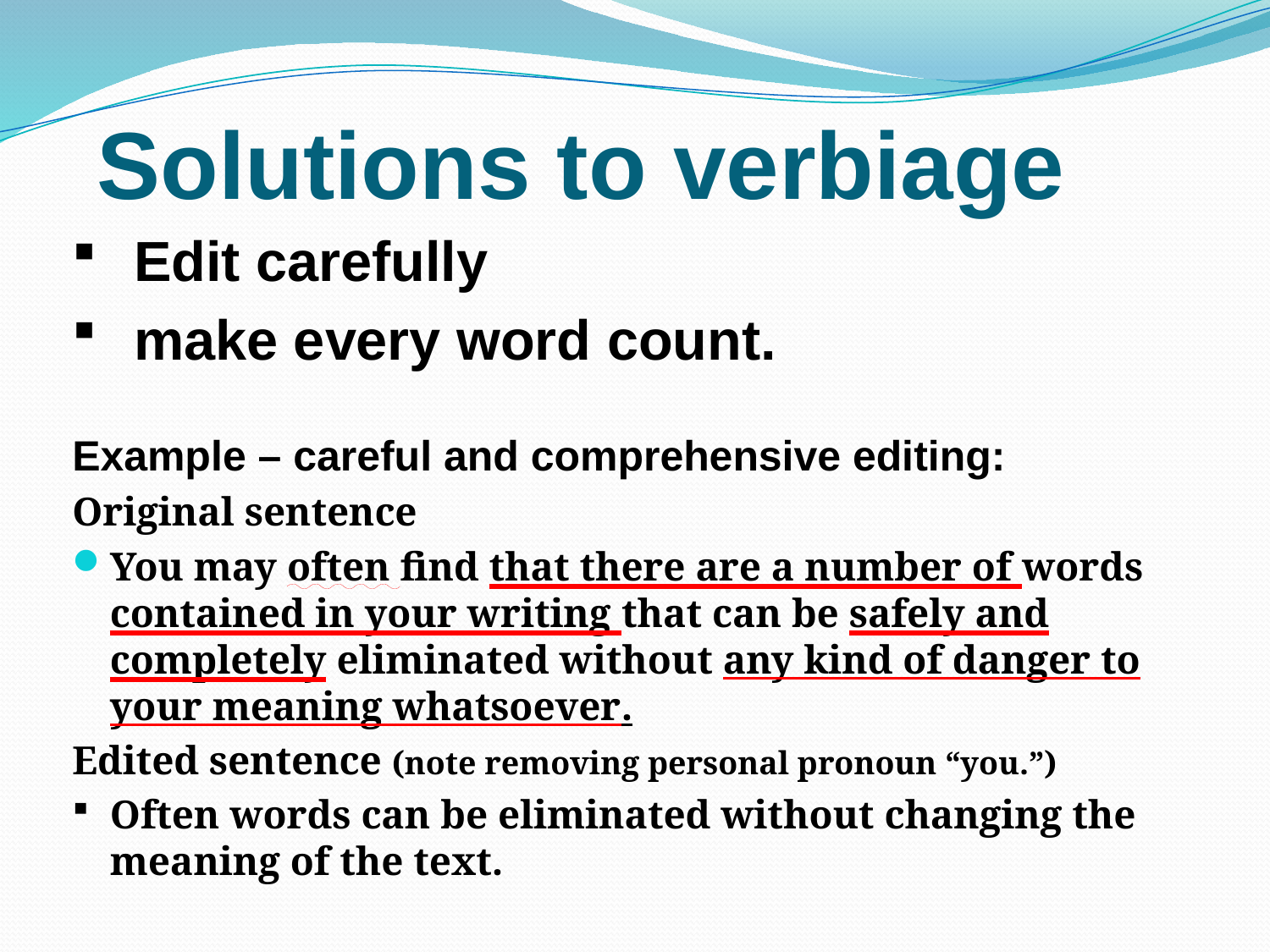

# Solutions to verbiage
Edit carefully
make every word count.

Example – careful and comprehensive editing:
Original sentence
You may often find that there are a number of words contained in your writing that can be safely and completely eliminated without any kind of danger to your meaning whatsoever.
Edited sentence (note removing personal pronoun “you.”)
Often words can be eliminated without changing the meaning of the text.